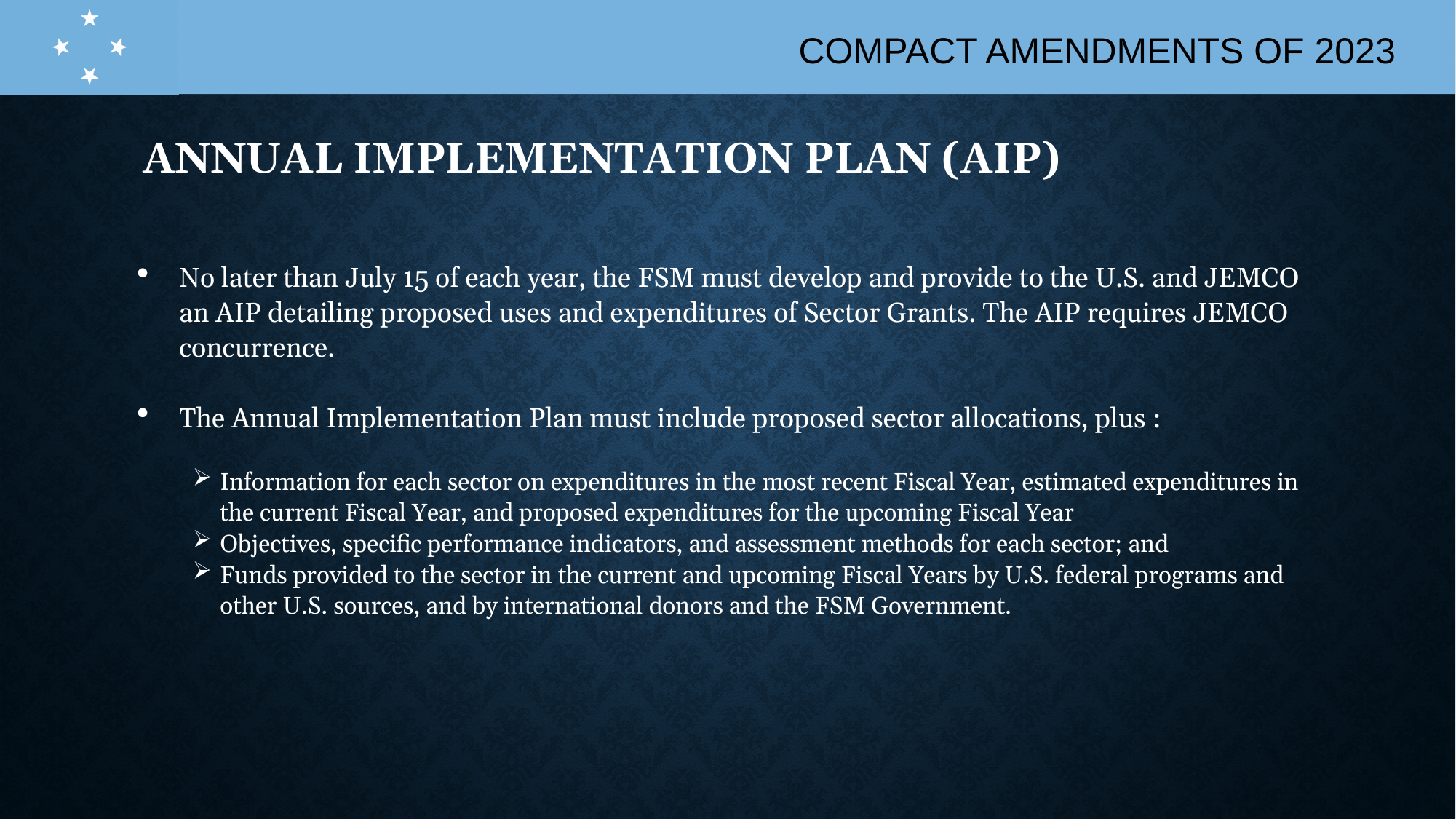

# Annual implementation plan (AIP)

No later than July 15 of each year, the FSM must develop and provide to the U.S. and JEMCO an AIP detailing proposed uses and expenditures of Sector Grants. The AIP requires JEMCO concurrence.

The Annual Implementation Plan must include proposed sector allocations, plus :

Information for each sector on expenditures in the most recent Fiscal Year, estimated expenditures in the current Fiscal Year, and proposed expenditures for the upcoming Fiscal Year
Objectives, specific performance indicators, and assessment methods for each sector; and
Funds provided to the sector in the current and upcoming Fiscal Years by U.S. federal programs and other U.S. sources, and by international donors and the FSM Government.